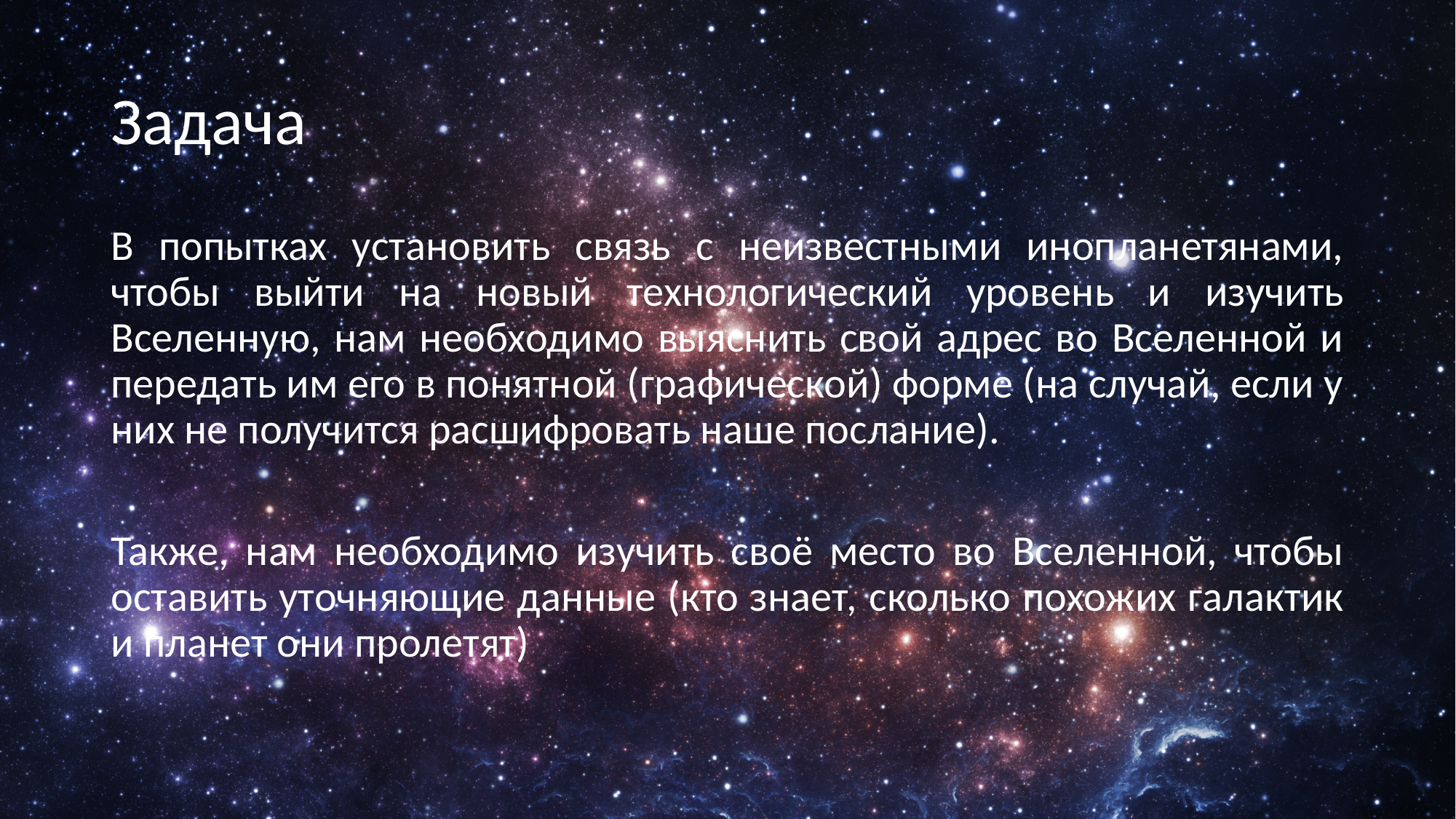

# Задача
В попытках установить связь с неизвестными инопланетянами, чтобы выйти на новый технологический уровень и изучить Вселенную, нам необходимо выяснить свой адрес во Вселенной и передать им его в понятной (графической) форме (на случай, если у них не получится расшифровать наше послание).

Также, нам необходимо изучить своё место во Вселенной, чтобы оставить уточняющие данные (кто знает, сколько похожих галактик и планет они пролетят)